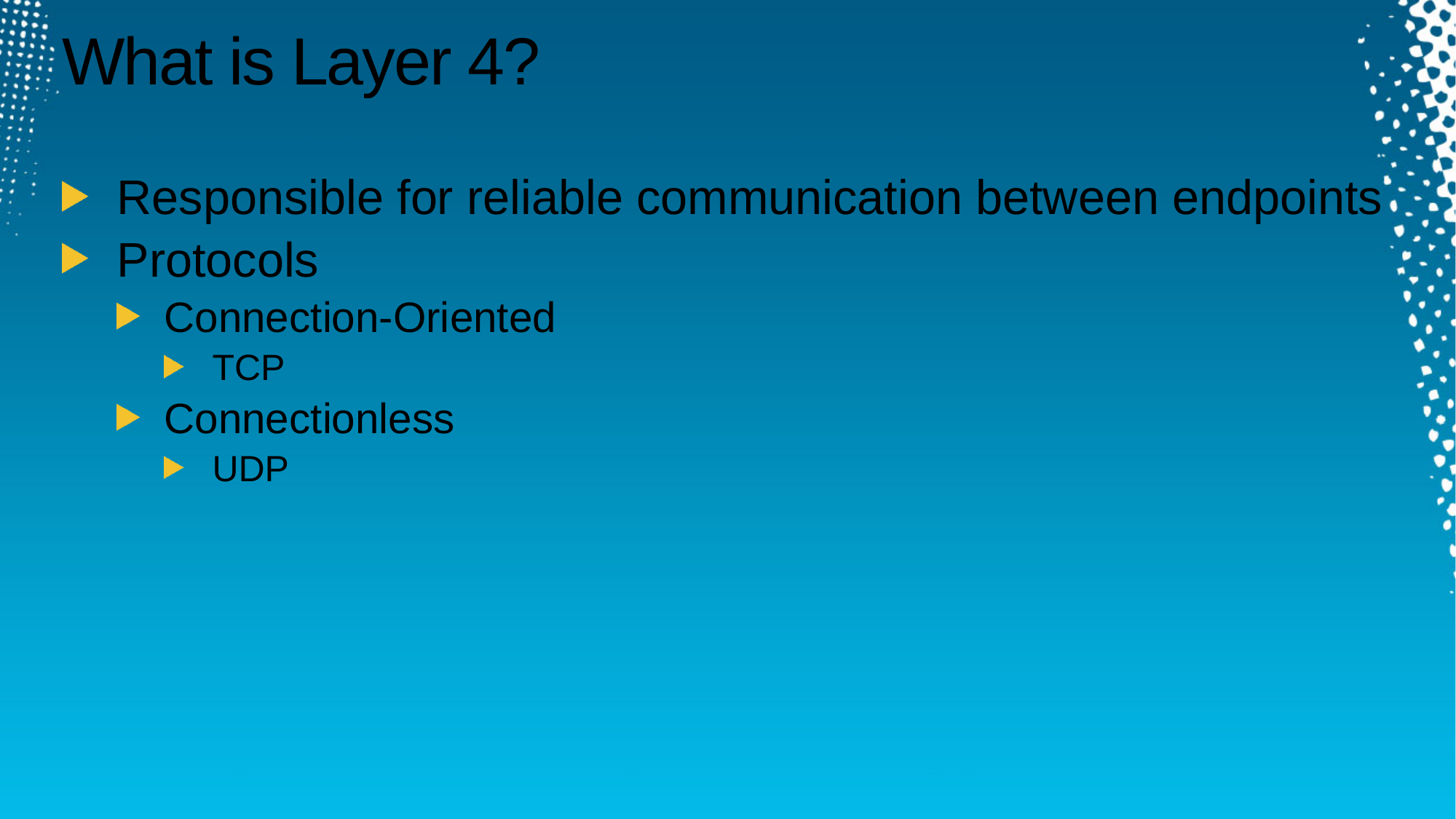

# What is Layer 4?
Responsible for reliable communication between endpoints
Protocols
Connection-Oriented
TCP
Connectionless
UDP